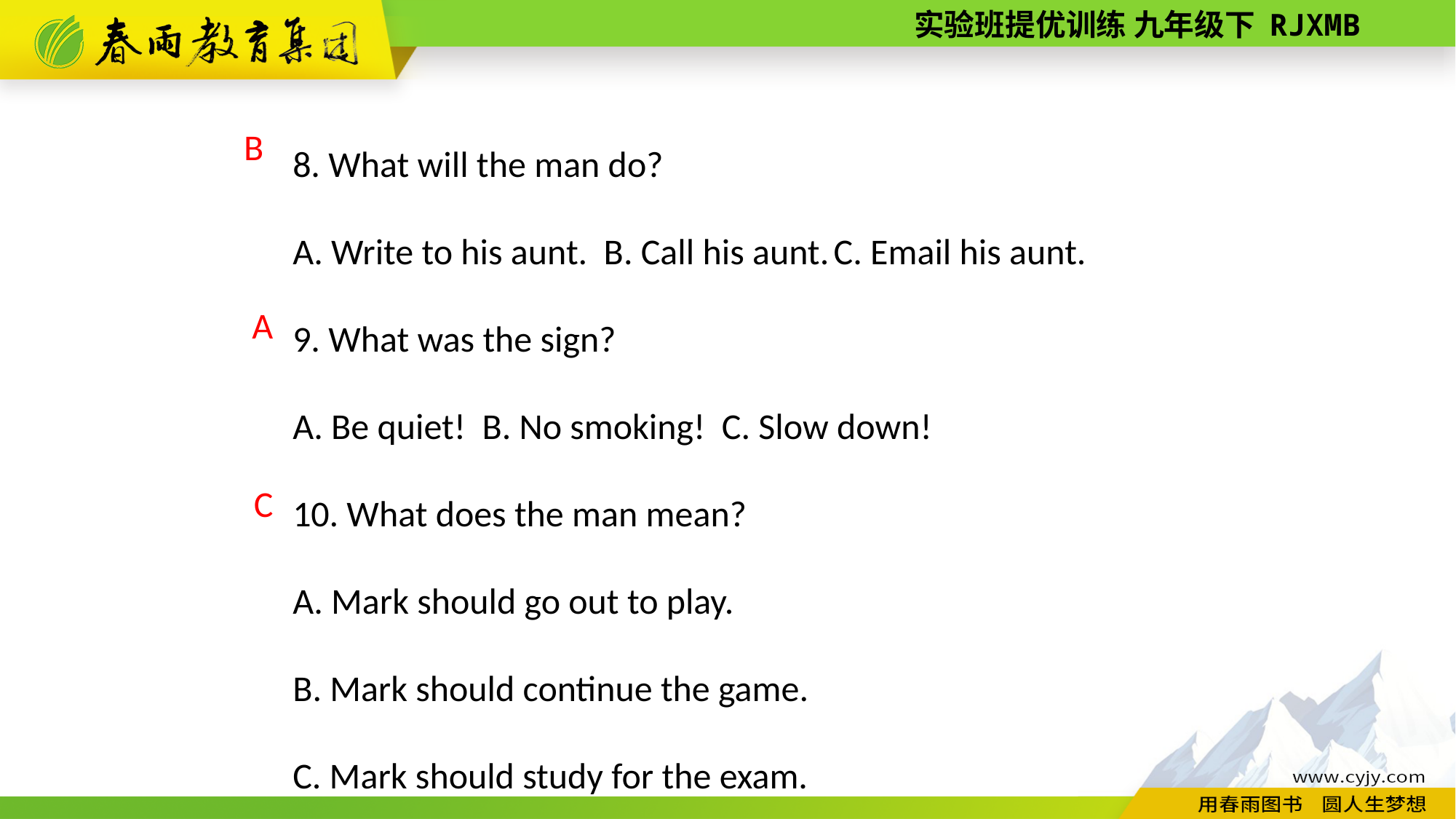

8. What will the man do?
A. Write to his aunt.  B. Call his aunt. C. E­mail his aunt.
9. What was the sign?
A. Be quiet!  B. No smoking!  C. Slow down!
10. What does the man mean?
A. Mark should go out to play.
B. Mark should continue the game.
C. Mark should study for the exam.
B
 A
C